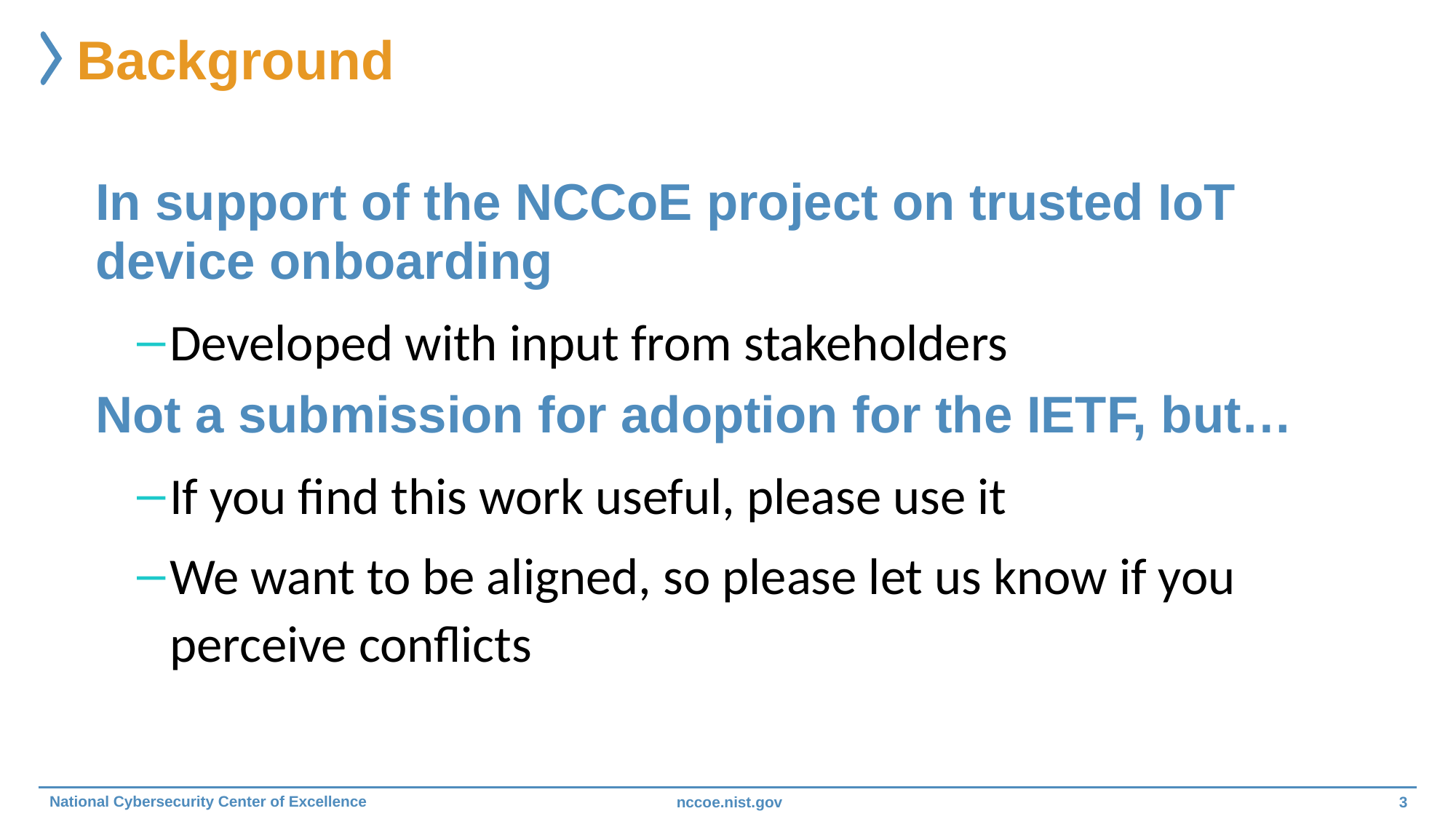

# Background
In support of the NCCoE project on trusted IoT device onboarding
Developed with input from stakeholders
Not a submission for adoption for the IETF, but…
If you find this work useful, please use it
We want to be aligned, so please let us know if you perceive conflicts